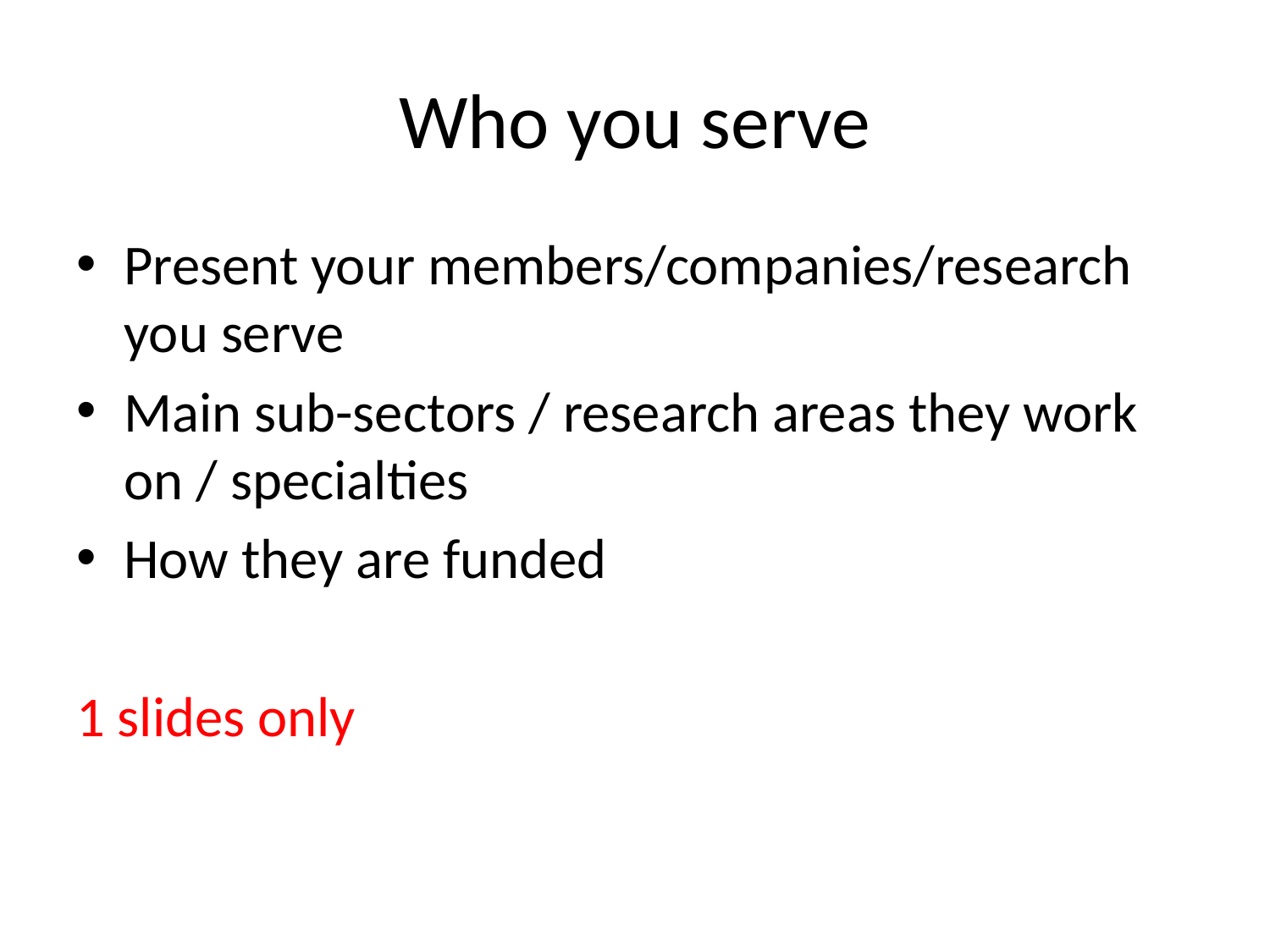

# Who you serve
Present your members/companies/research you serve
Main sub-sectors / research areas they work on / specialties
How they are funded

1 slides only